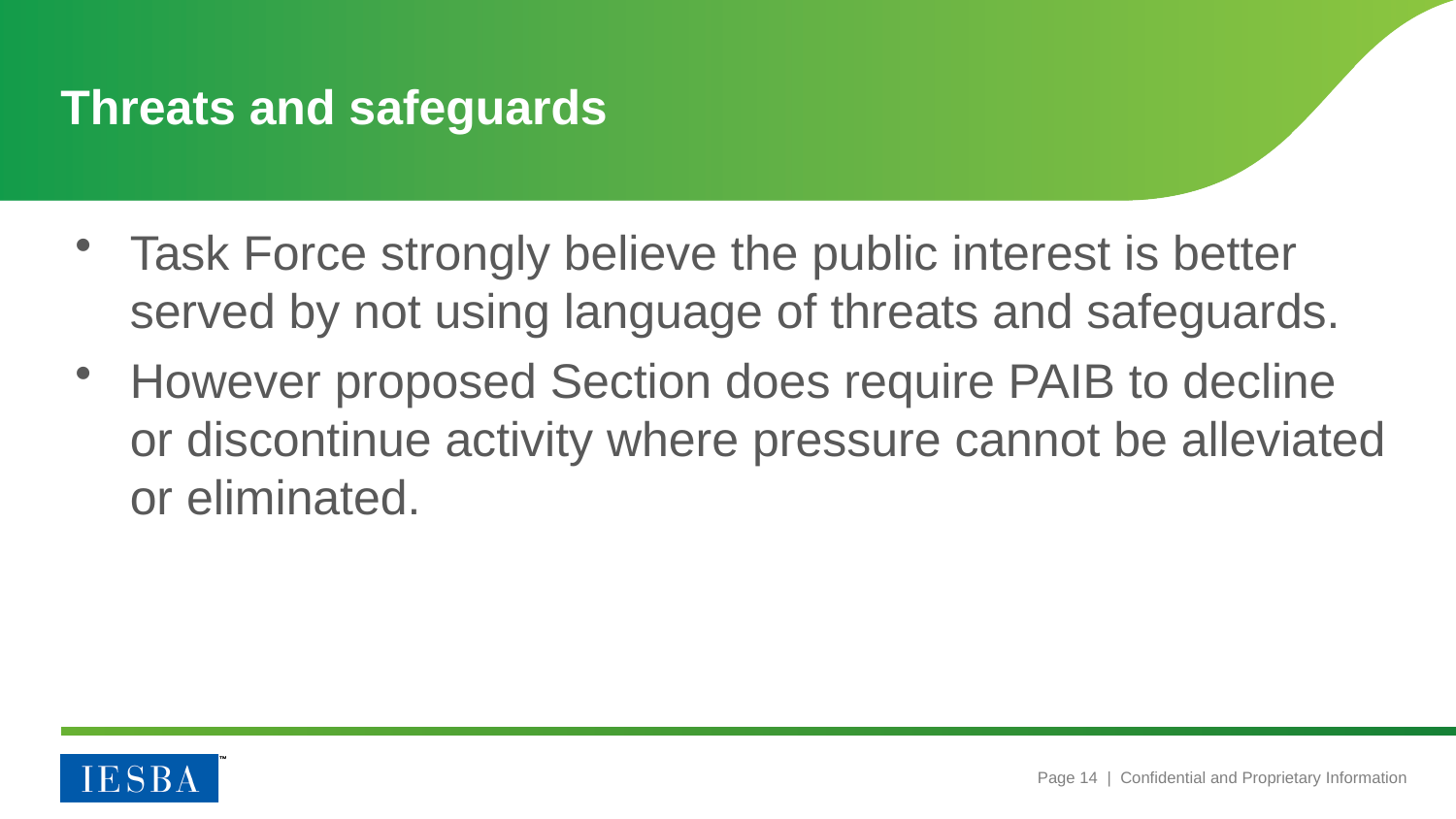

# Threats and safeguards
Task Force strongly believe the public interest is better served by not using language of threats and safeguards.
However proposed Section does require PAIB to decline or discontinue activity where pressure cannot be alleviated or eliminated.